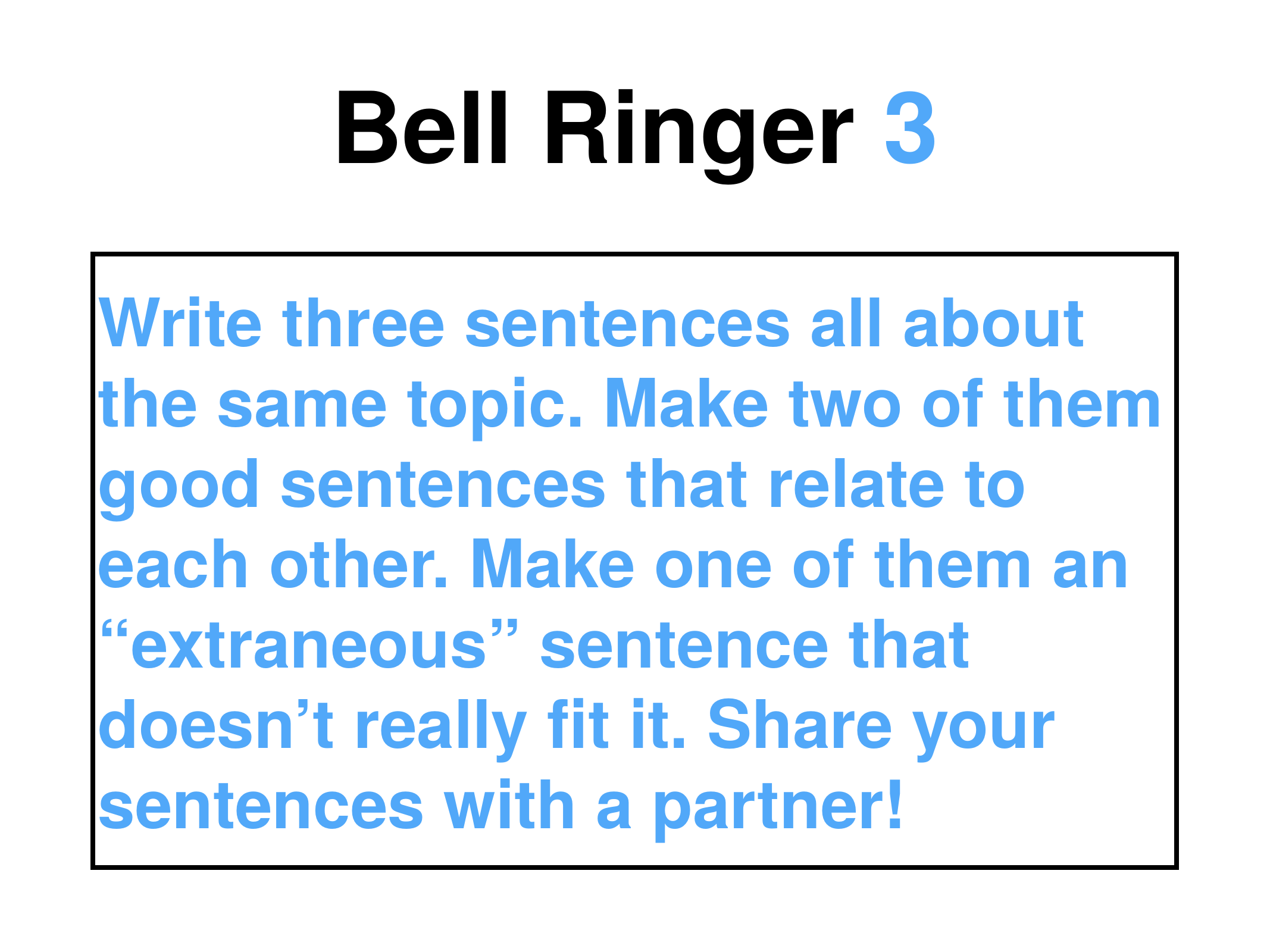

# Bell Ringer 3
Write three sentences all about the same topic. Make two of them good sentences that relate to each other. Make one of them an “extraneous” sentence that doesn’t really fit it. Share your sentences with a partner!